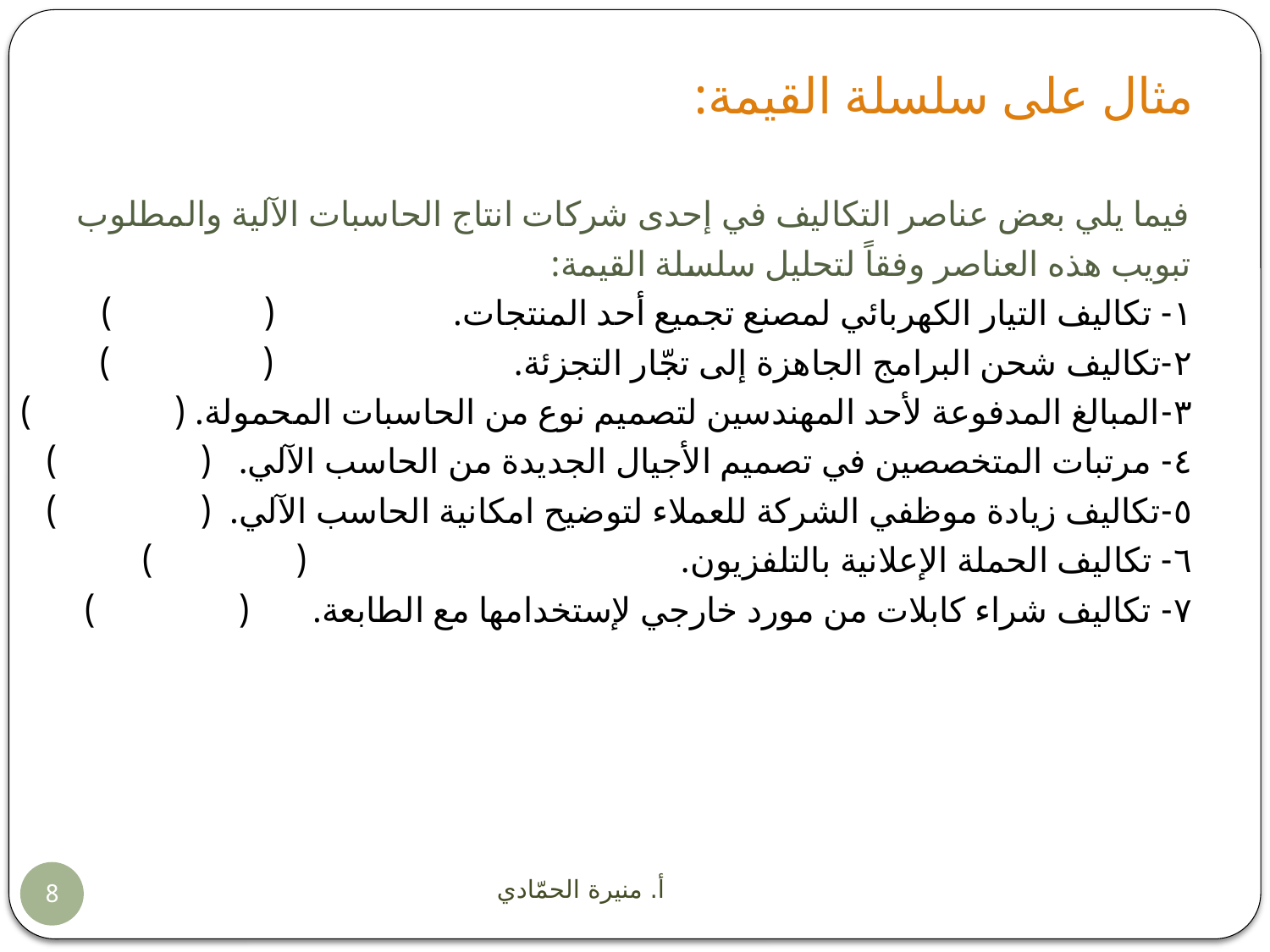

# مثال على سلسلة القيمة:
فيما يلي بعض عناصر التكاليف في إحدى شركات انتاج الحاسبات الآلية والمطلوب
تبويب هذه العناصر وفقاً لتحليل سلسلة القيمة:
١- تكاليف التيار الكهربائي لمصنع تجميع أحد المنتجات.                    (                 )
٢-تكاليف شحن البرامج الجاهزة إلى تجّار التجزئة.                           (                 )
٣-المبالغ المدفوعة لأحد المهندسين لتصميم نوع من الحاسبات المحمولة. (                )
٤- مرتبات المتخصصين في تصميم الأجيال الجديدة من الحاسب الآلي.   (                )
٥-تكاليف زيادة موظفي الشركة للعملاء لتوضيح امكانية الحاسب الآلي.  (                )
٦- تكاليف الحملة الإعلانية بالتلفزيون.                                          (                )
٧- تكاليف شراء كابلات من مورد خارجي لإستخدامها مع الطابعة.       (                )

أ. منيرة الحمّادي
8